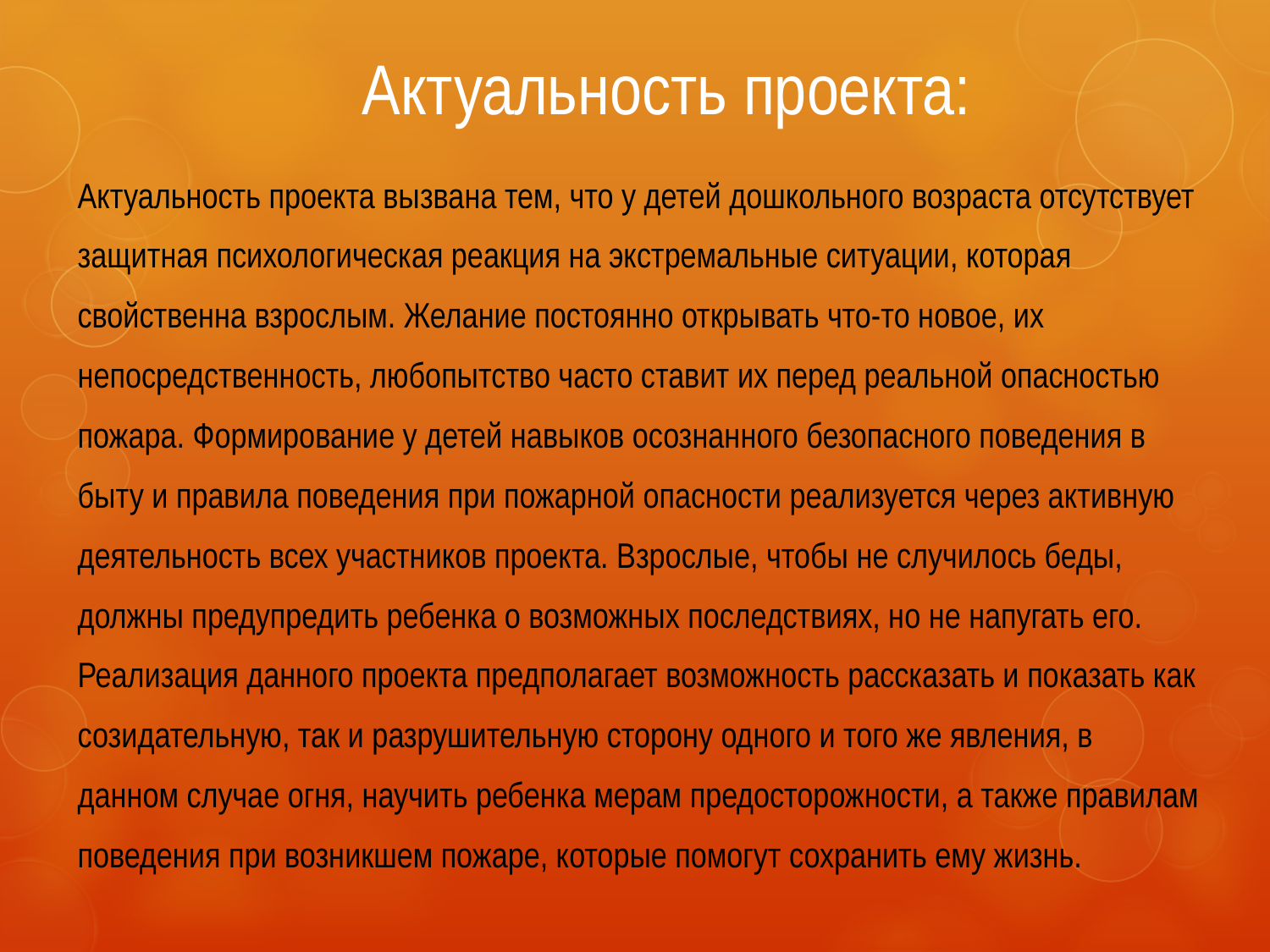

# Актуальность проекта:

Актуальность проекта вызвана тем, что у детей дошкольного возраста отсутствует
защитная психологическая реакция на экстремальные ситуации, которая
свойственна взрослым. Желание постоянно открывать что-то новое, их
непосредственность, любопытство часто ставит их перед реальной опасностью
пожара. Формирование у детей навыков осознанного безопасного поведения в
быту и правила поведения при пожарной опасности реализуется через активную
деятельность всех участников проекта. Взрослые, чтобы не случилось беды,
должны предупредить ребенка о возможных последствиях, но не напугать его.
Реализация данного проекта предполагает возможность рассказать и показать как
созидательную, так и разрушительную сторону одного и того же явления, в
данном случае огня, научить ребенка мерам предосторожности, а также правилам
поведения при возникшем пожаре, которые помогут сохранить ему жизнь.